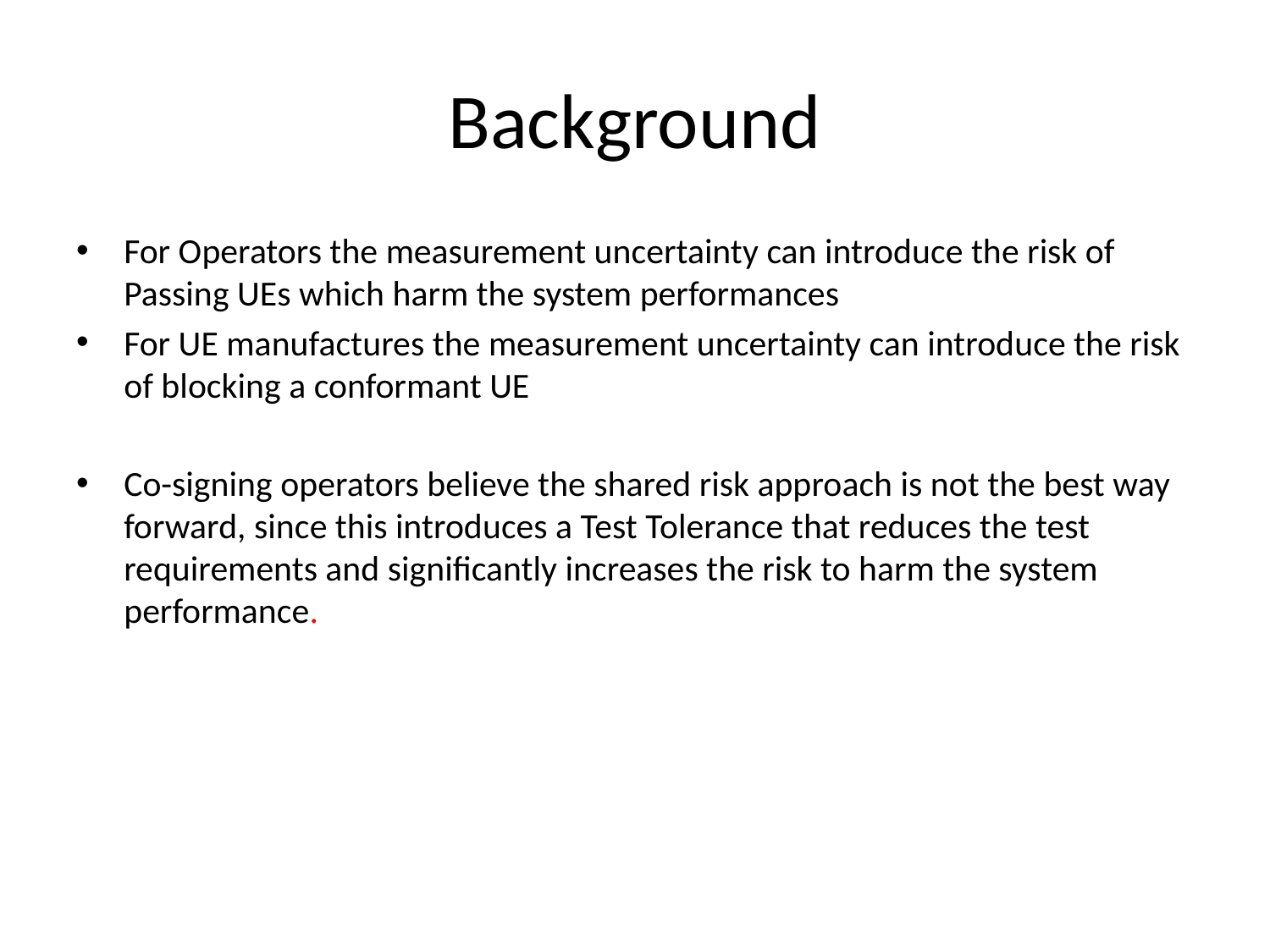

# Background
For Operators the measurement uncertainty can introduce the risk of Passing UEs which harm the system performances
For UE manufactures the measurement uncertainty can introduce the risk of blocking a conformant UE

Co-signing operators believe the shared risk approach is not the best way forward, since this introduces a Test Tolerance that reduces the test requirements and significantly increases the risk to harm the system performance.